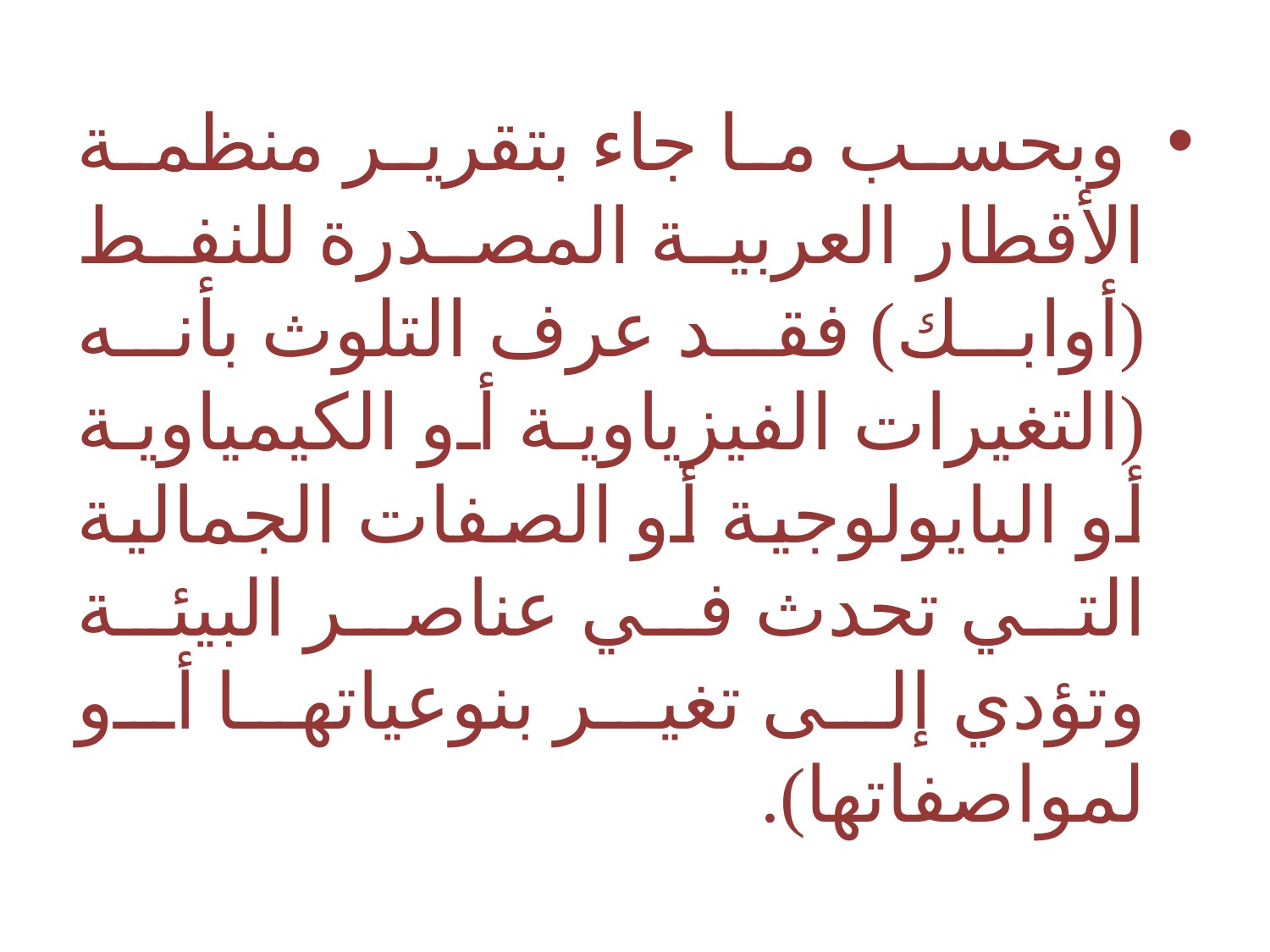

وبحسب ما جاء بتقرير منظمة الأقطار العربية المصدرة للنفط (أوابك) فقد عرف التلوث بأنه (التغيرات الفيزياوية أو الكيمياوية أو البايولوجية أو الصفات الجمالية التي تحدث في عناصر البيئة وتؤدي إلى تغير بنوعياتها أو لمواصفاتها).